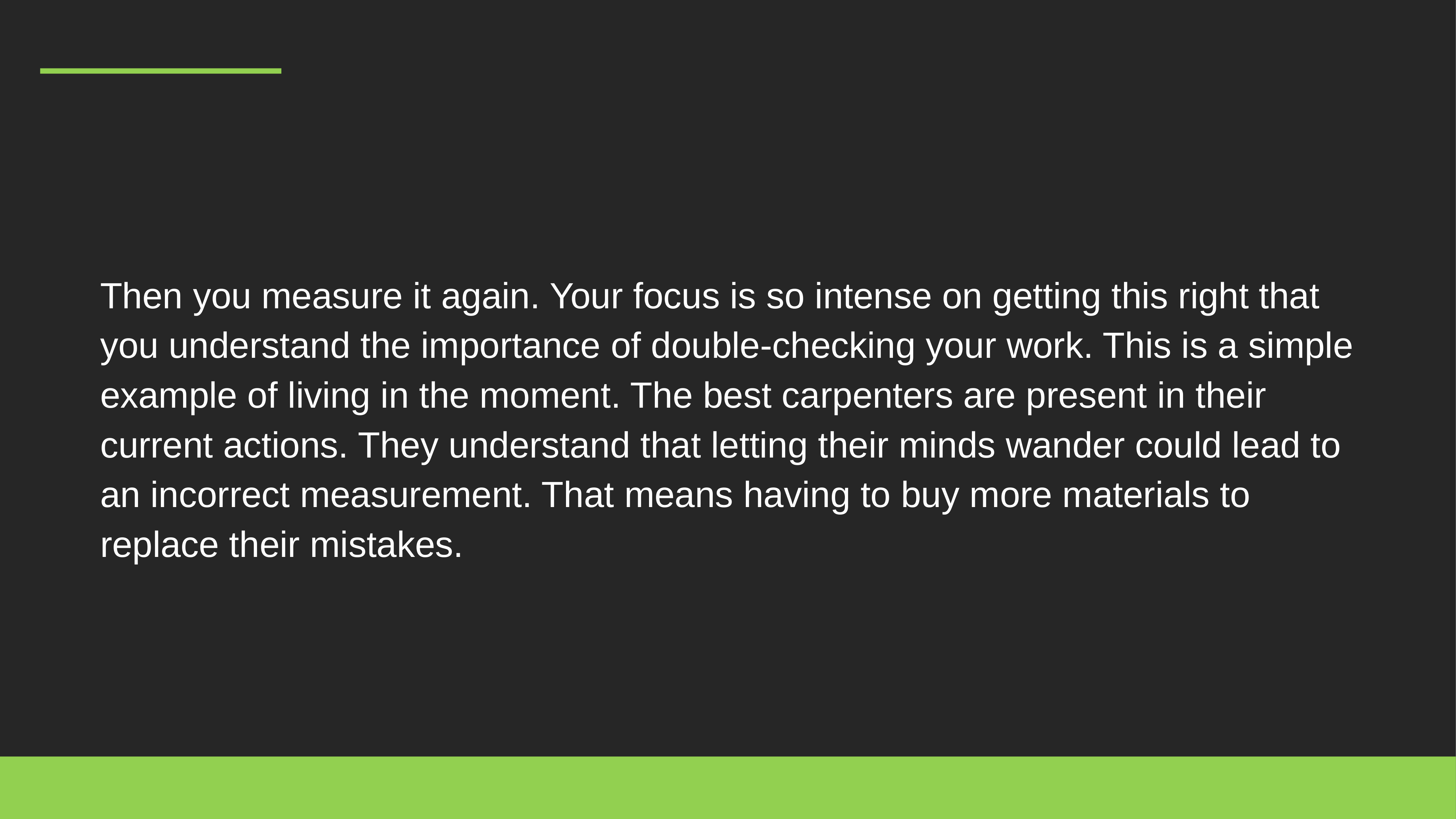

Then you measure it again. Your focus is so intense on getting this right that you understand the importance of double-checking your work. This is a simple example of living in the moment. The best carpenters are present in their current actions. They understand that letting their minds wander could lead to an incorrect measurement. That means having to buy more materials to replace their mistakes.